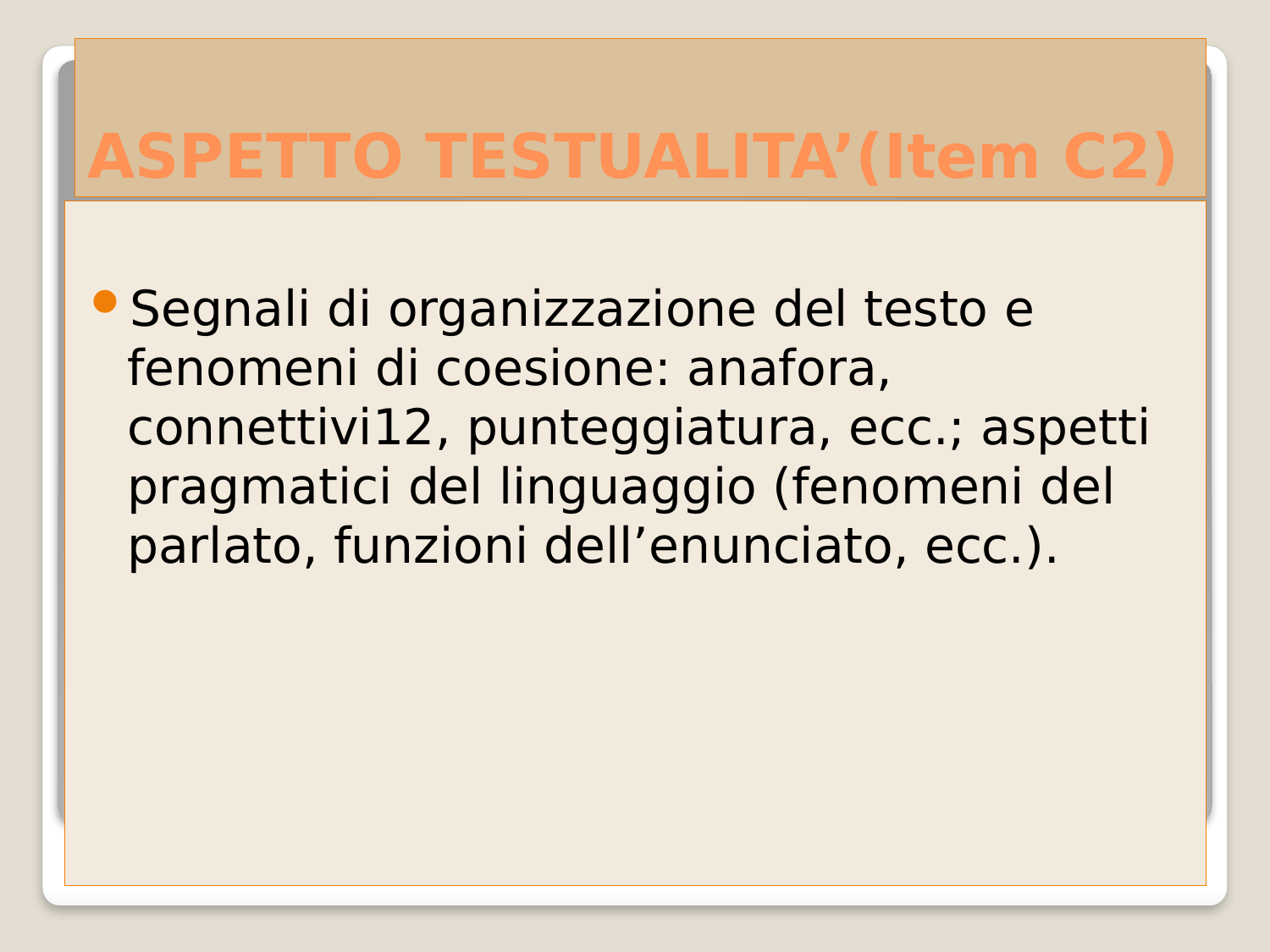

# ASPETTO TESTUALITA’(Item C2)

Segnali di organizzazione del testo e fenomeni di coesione: anafora, connettivi12, punteggiatura, ecc.; aspetti pragmatici del linguaggio (fenomeni del parlato, funzioni dell’enunciato, ecc.).